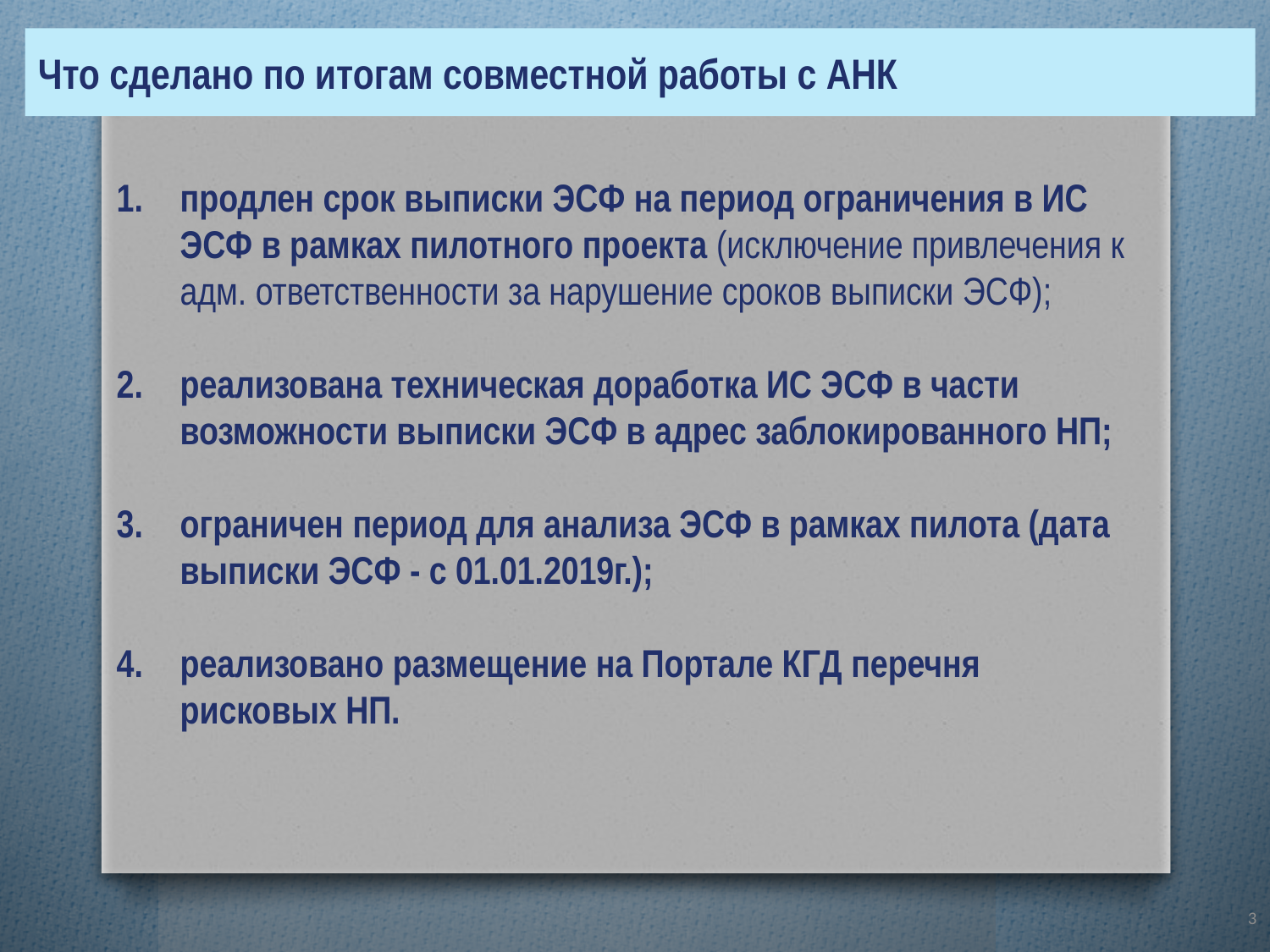

Что сделано по итогам совместной работы с АНК

продлен срок выписки ЭСФ на период ограничения в ИС ЭСФ в рамках пилотного проекта (исключение привлечения к адм. ответственности за нарушение сроков выписки ЭСФ);

реализована техническая доработка ИС ЭСФ в части возможности выписки ЭСФ в адрес заблокированного НП;

ограничен период для анализа ЭСФ в рамках пилота (дата выписки ЭСФ - с 01.01.2019г.);

реализовано размещение на Портале КГД перечня рисковых НП.

3